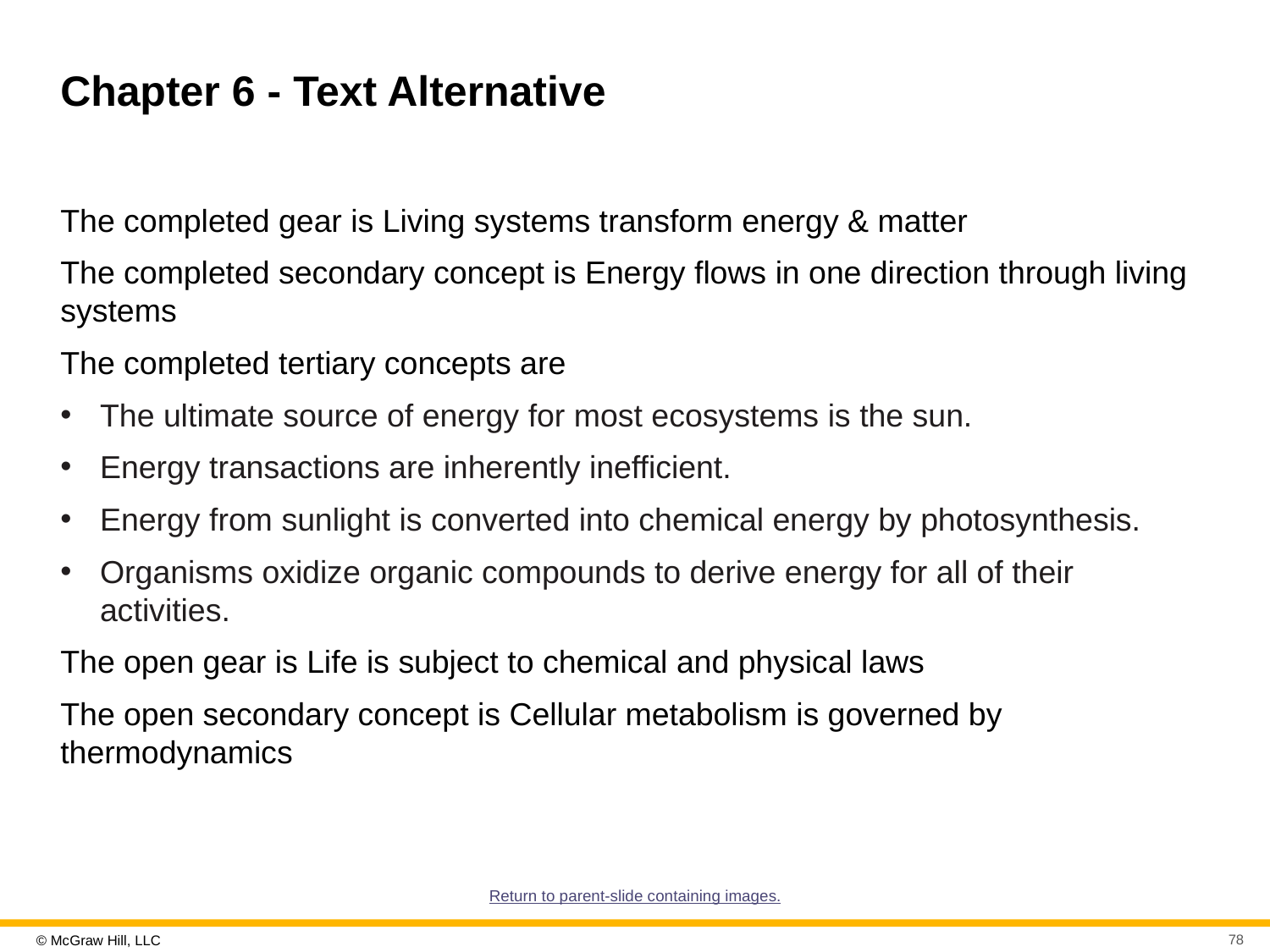

# Chapter 6 - Text Alternative
The completed gear is Living systems transform energy & matter
The completed secondary concept is Energy flows in one direction through living systems
The completed tertiary concepts are
The ultimate source of energy for most ecosystems is the sun.
Energy transactions are inherently inefficient.
Energy from sunlight is converted into chemical energy by photosynthesis.
Organisms oxidize organic compounds to derive energy for all of their activities.
The open gear is Life is subject to chemical and physical laws
The open secondary concept is Cellular metabolism is governed by thermodynamics
Return to parent-slide containing images.
78